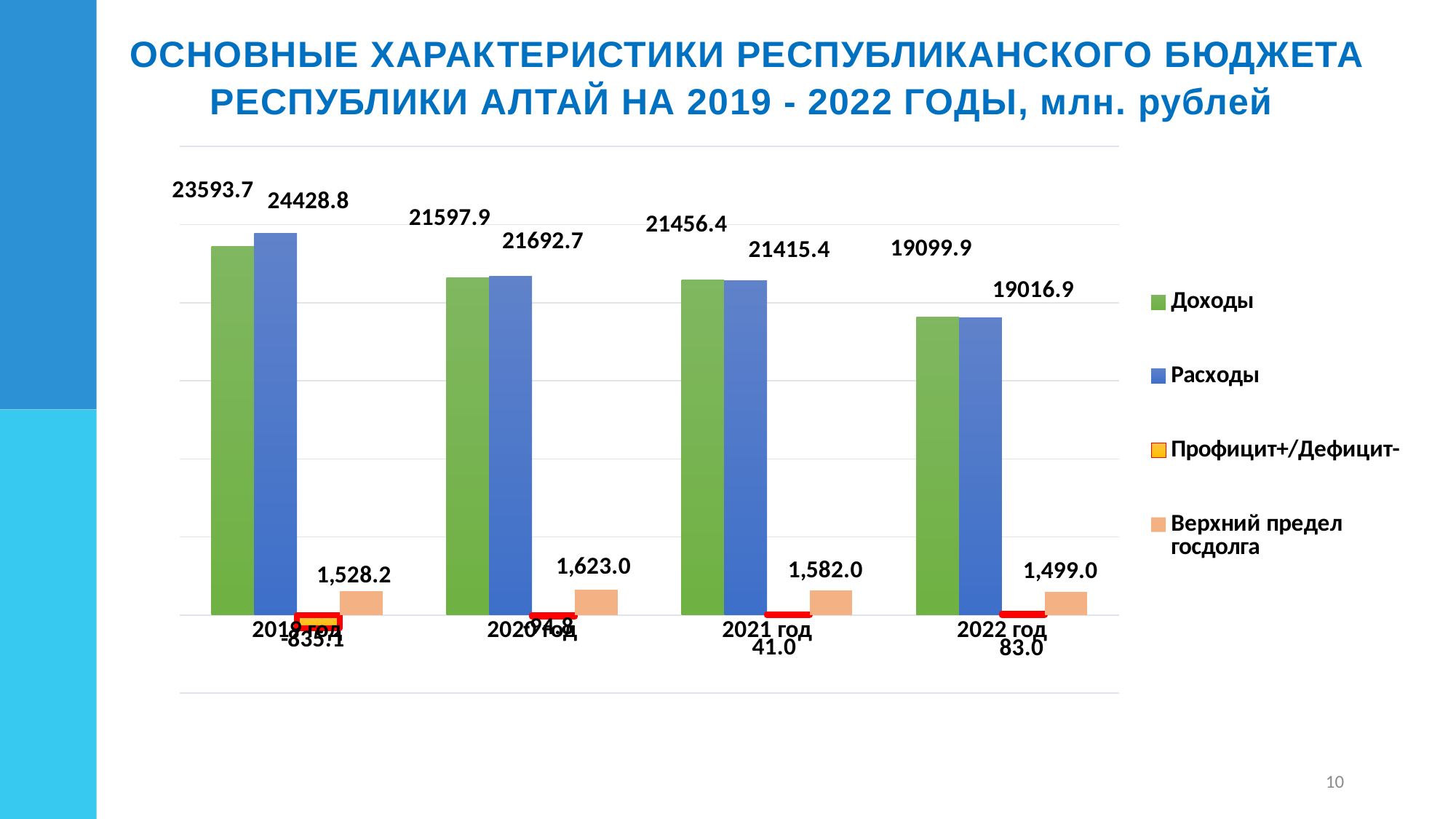

ОСНОВНЫЕ ХАРАКТЕРИСТИКИ РЕСПУБЛИКАНСКОГО БЮДЖЕТА РЕСПУБЛИКИ АЛТАЙ НА 2019 - 2022 ГОДЫ, млн. рублей

### Chart

| Category | Доходы | Расходы | Профицит+/Дефицит- | Верхний предел госдолга |
|---|---|---|---|---|
| 2019 год | 23593.7 | 24428.8 | -835.0999999999985 | 1528.21281 |
| 2020 год | 21597.9 | 21692.7 | -94.79999999999927 | 1622.9988 |
| 2021 год | 21456.4 | 21415.4 | 41.0 | 1581.95081 |
| 2022 год | 19099.9 | 19016.9 | 83.0 | 1498.95081 |
10